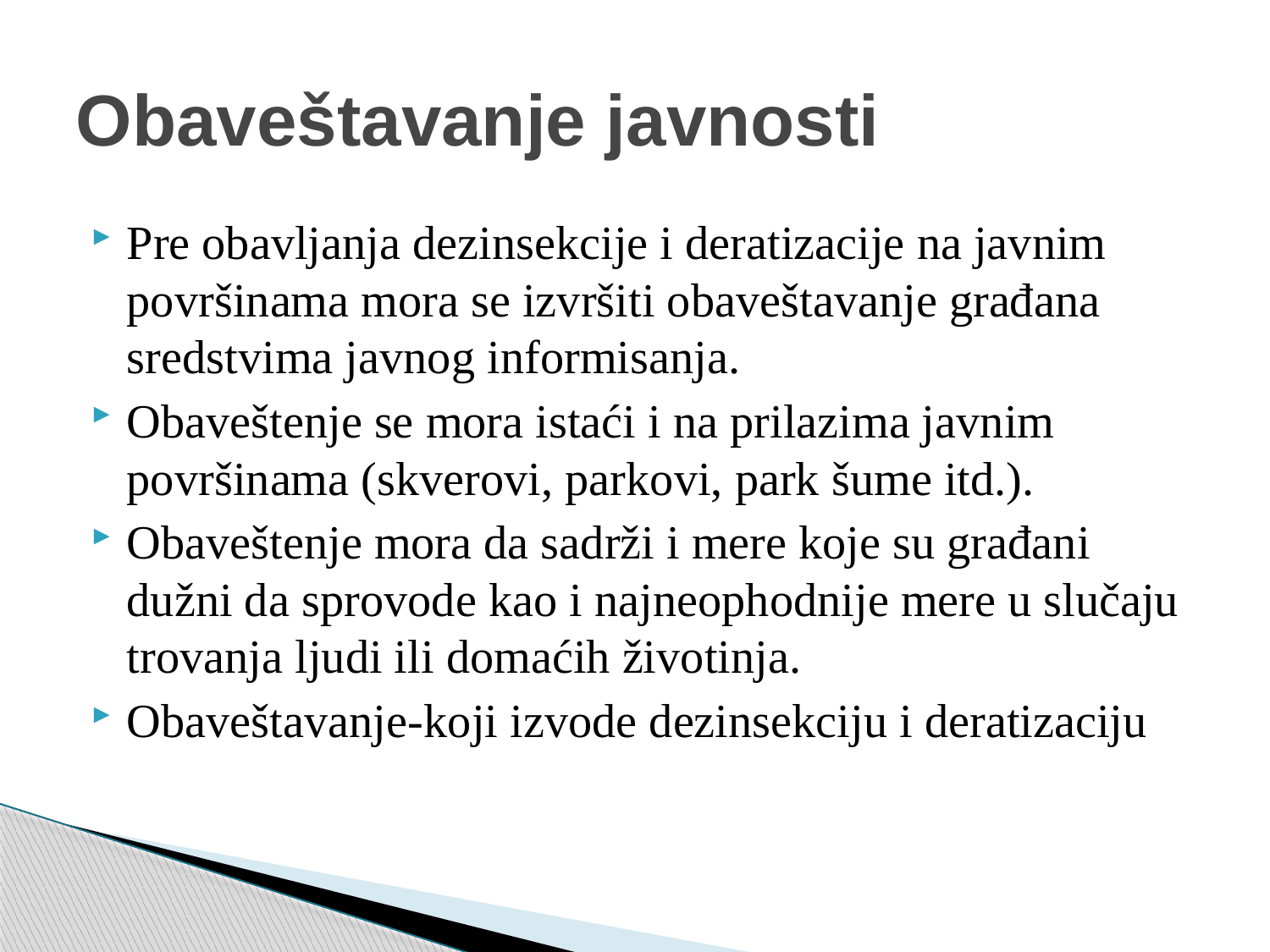

# Obaveštavanje javnosti
Pre obavljanja dezinsekcije i deratizacije na javnim površinama mora se izvršiti obaveštavanje građana sredstvima javnog informisanja.
Obaveštenje se mora istaći i na prilazima javnim površinama (skverovi, parkovi, park šume itd.).
Obaveštenje mora da sadrži i mere koje su građani dužni da sprovode kao i najneophodnije mere u slučaju trovanja ljudi ili domaćih životinja.
Obaveštavanje-koji izvode dezinsekciju i deratizaciju